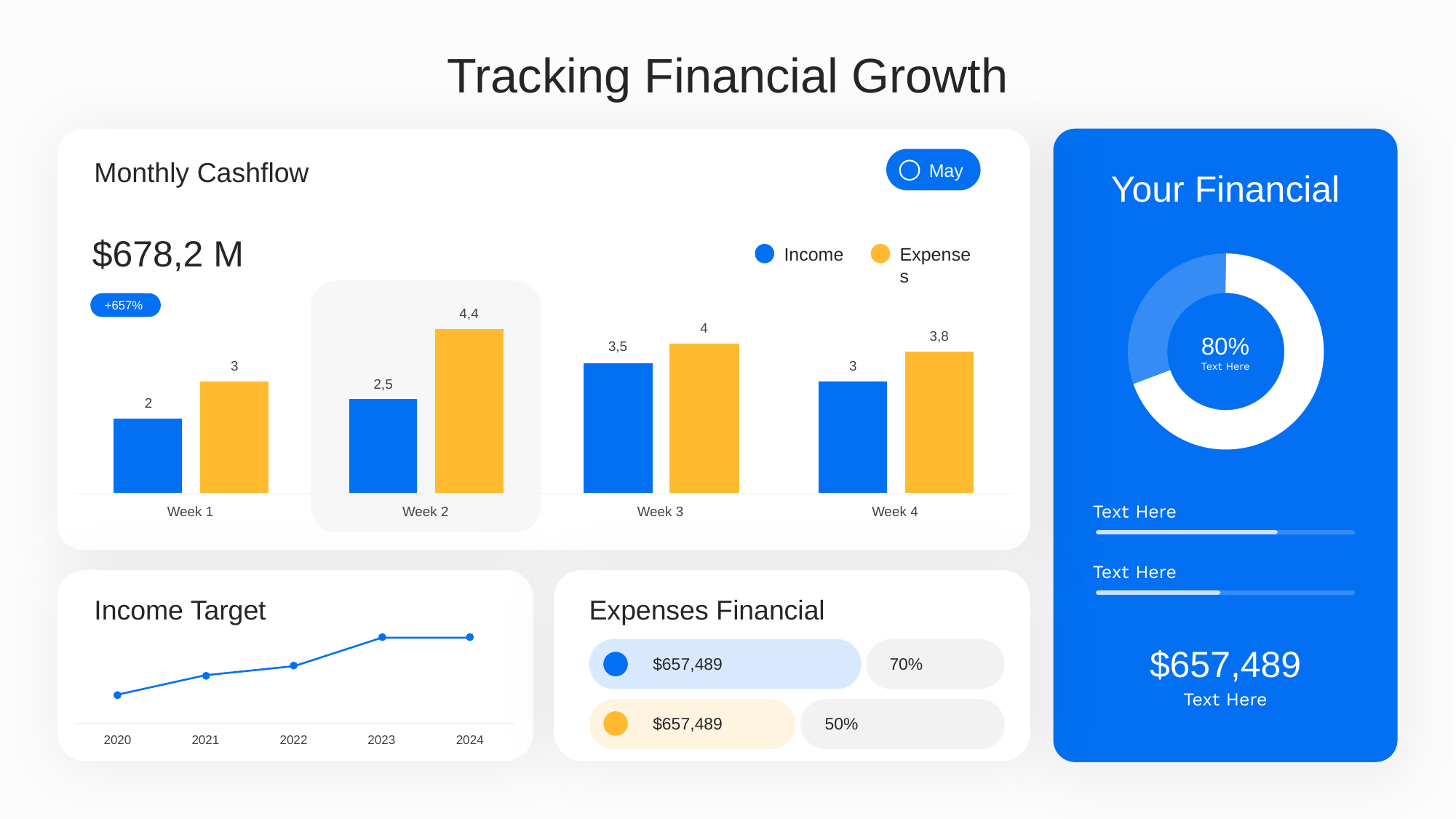

Tracking Financial Growth

Monthly Cashflow
May

Your Financial
$678,2 M
Income

Expenses

+657%

4,4
4
3,8
80%
Text Here

3,5

3
3

2,5

2

Text Here
Week 1
Week 2
Week 3
Week 4
Text Here

Income Target
Expenses Financial

$657,489

$657,489
70%

Text Here

$657,489
50%

2020
2021
2022
2023
2024